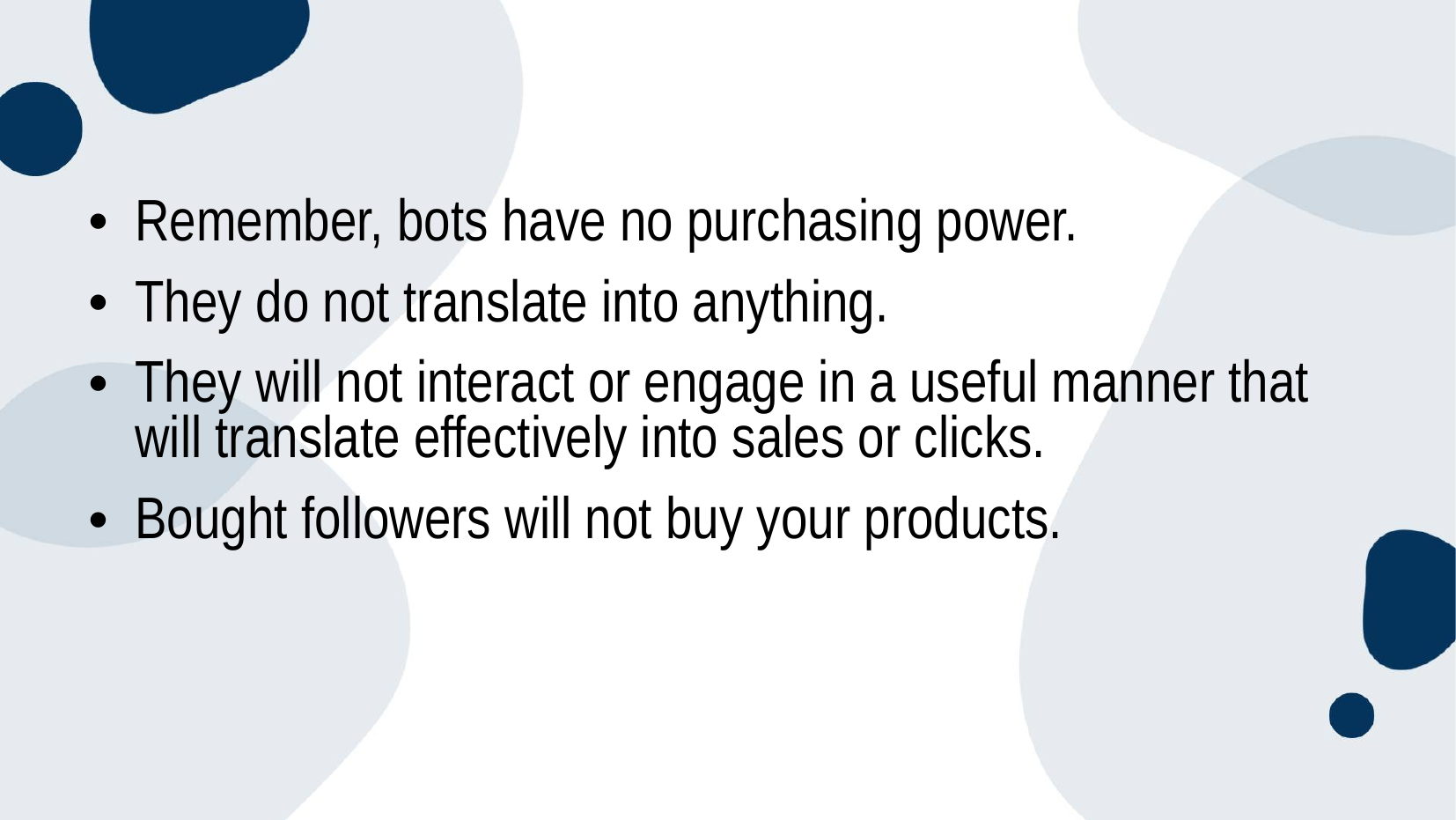

Remember, bots have no purchasing power.
They do not translate into anything.
They will not interact or engage in a useful manner that will translate effectively into sales or clicks.
Bought followers will not buy your products.